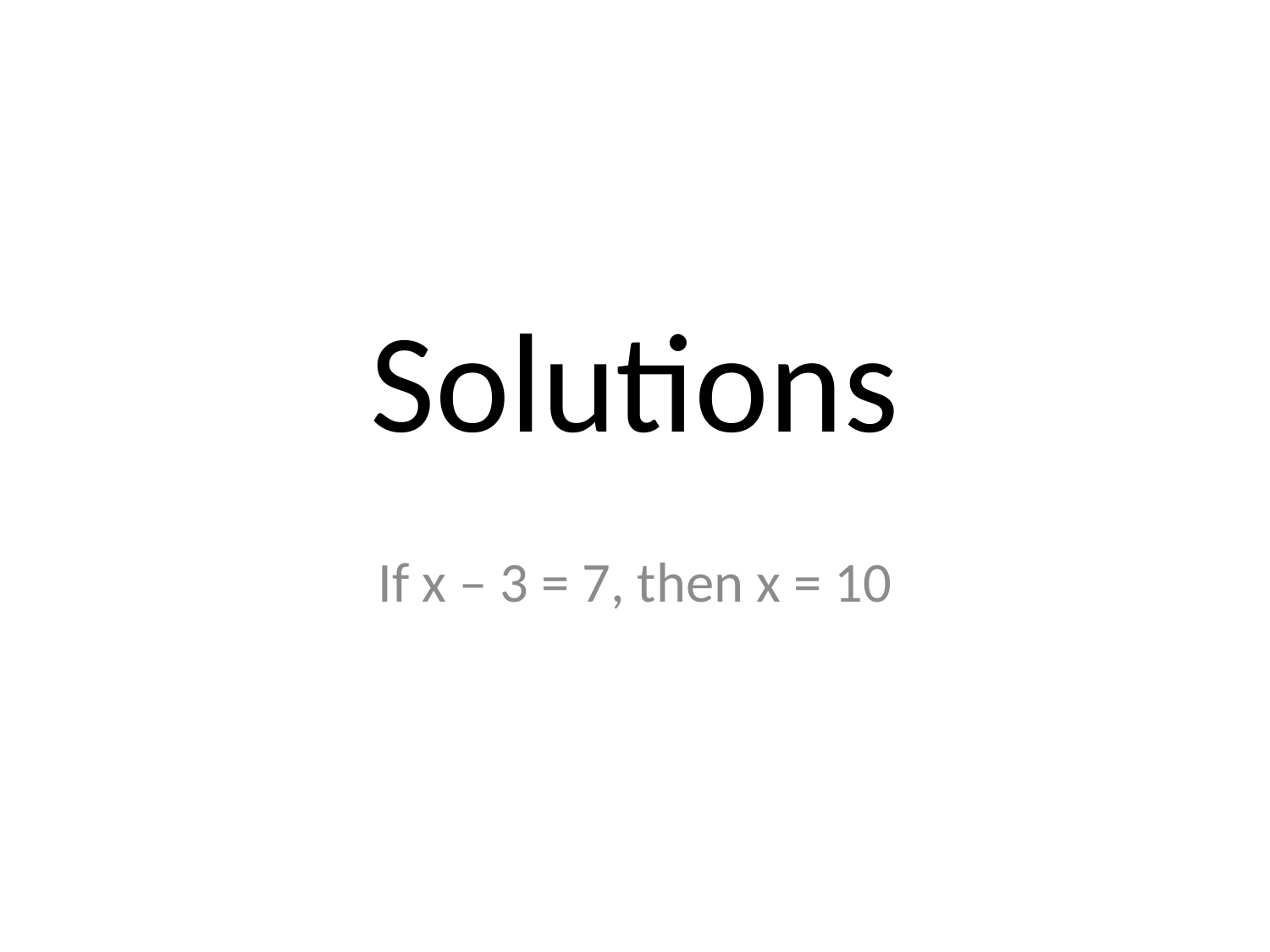

# Solutions
If x – 3 = 7, then x = 10